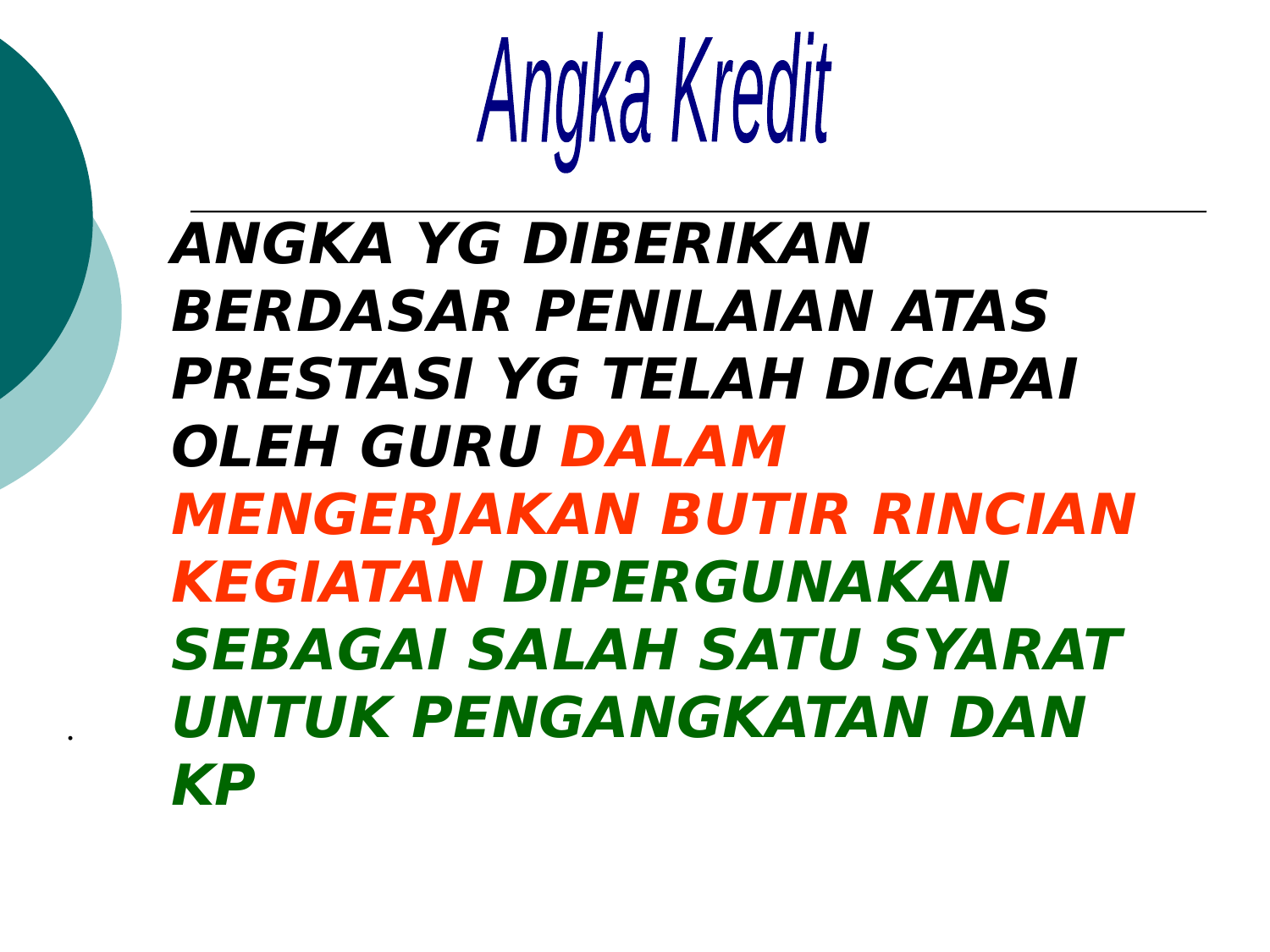

Angka Kredit
	ANGKA YG DIBERIKAN BERDASAR PENILAIAN ATAS PRESTASI YG TELAH DICAPAI OLEH GURU DALAM MENGERJAKAN BUTIR RINCIAN KEGIATAN DIPERGUNAKAN SEBAGAI SALAH SATU SYARAT UNTUK PENGANGKATAN DAN KP

·